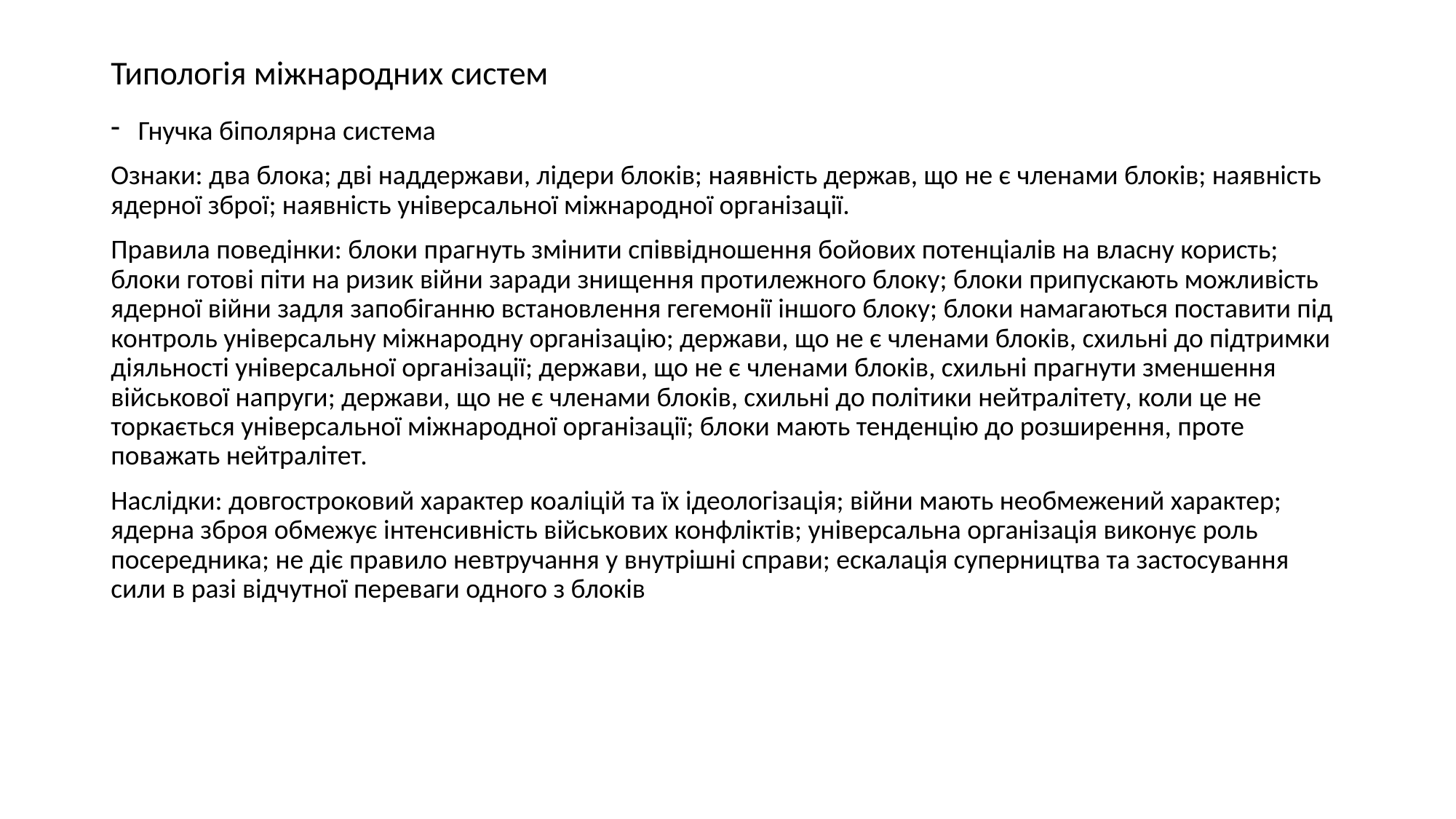

# Типологія міжнародних систем
Гнучка біполярна система
Ознаки: два блока; дві наддержави, лідери блоків; наявність держав, що не є членами блоків; наявність ядерної зброї; наявність універсальної міжнародної організації.
Правила поведінки: блоки прагнуть змінити співвідношення бойових потенціалів на власну користь; блоки готові піти на ризик війни заради знищення протилежного блоку; блоки припускають можливість ядерної війни задля запобіганню встановлення гегемонії іншого блоку; блоки намагаються поставити під контроль універсальну міжнародну організацію; держави, що не є членами блоків, схильні до підтримки діяльності універсальної організації; держави, що не є членами блоків, схильні прагнути зменшення військової напруги; держави, що не є членами блоків, схильні до політики нейтралітету, коли це не торкається універсальної міжнародної організації; блоки мають тенденцію до розширення, проте поважать нейтралітет.
Наслідки: довгостроковий характер коаліцій та їх ідеологізація; війни мають необмежений характер; ядерна зброя обмежує інтенсивність військових конфліктів; універсальна організація виконує роль посередника; не діє правило невтручання у внутрішні справи; ескалація суперництва та застосування сили в разі відчутної переваги одного з блоків